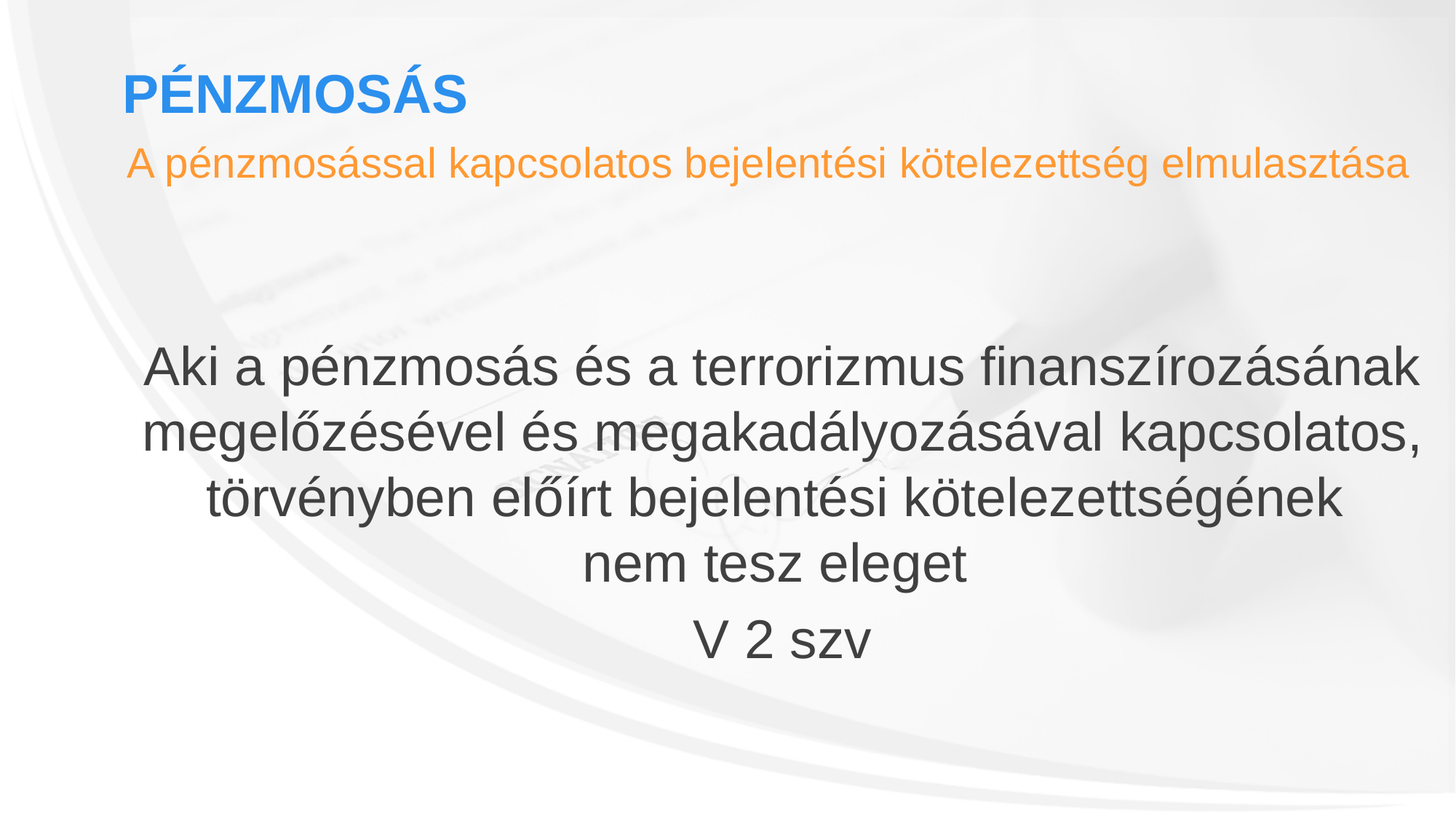

PÉNZMOSÁS
A pénzmosással kapcsolatos bejelentési kötelezettség elmulasztása
Aki a pénzmosás és a terrorizmus finanszírozásának megelőzésével és megakadályozásával kapcsolatos, törvényben előírt bejelentési kötelezettségének
nem tesz eleget
V 2 szv